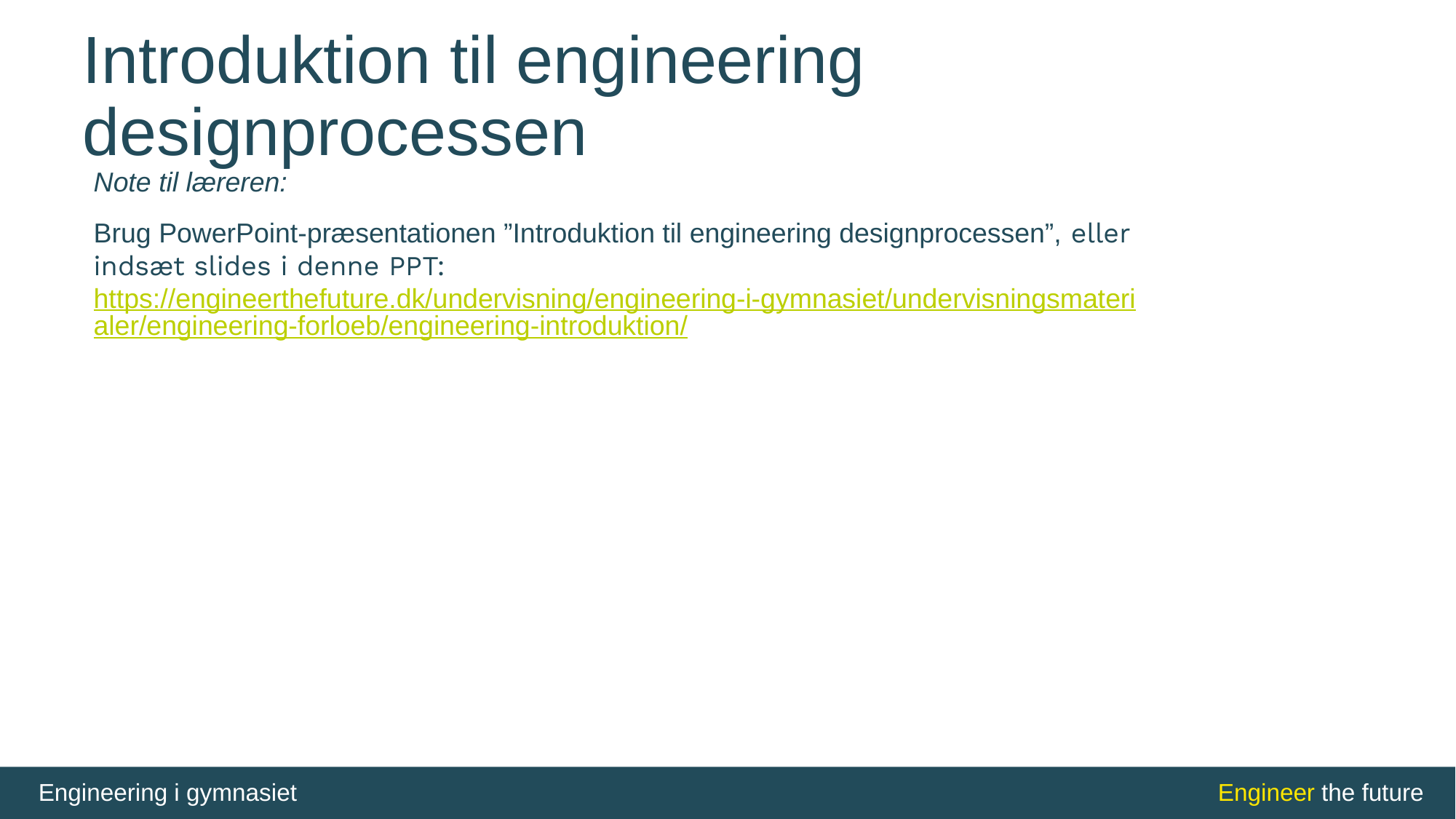

Introduktion til engineering designprocessen
Note til læreren:
Brug PowerPoint-præsentationen ”Introduktion til engineering designprocessen”, eller indsæt slides i denne PPT: https://engineerthefuture.dk/undervisning/engineering-i-gymnasiet/undervisningsmaterialer/engineering-forloeb/engineering-introduktion/